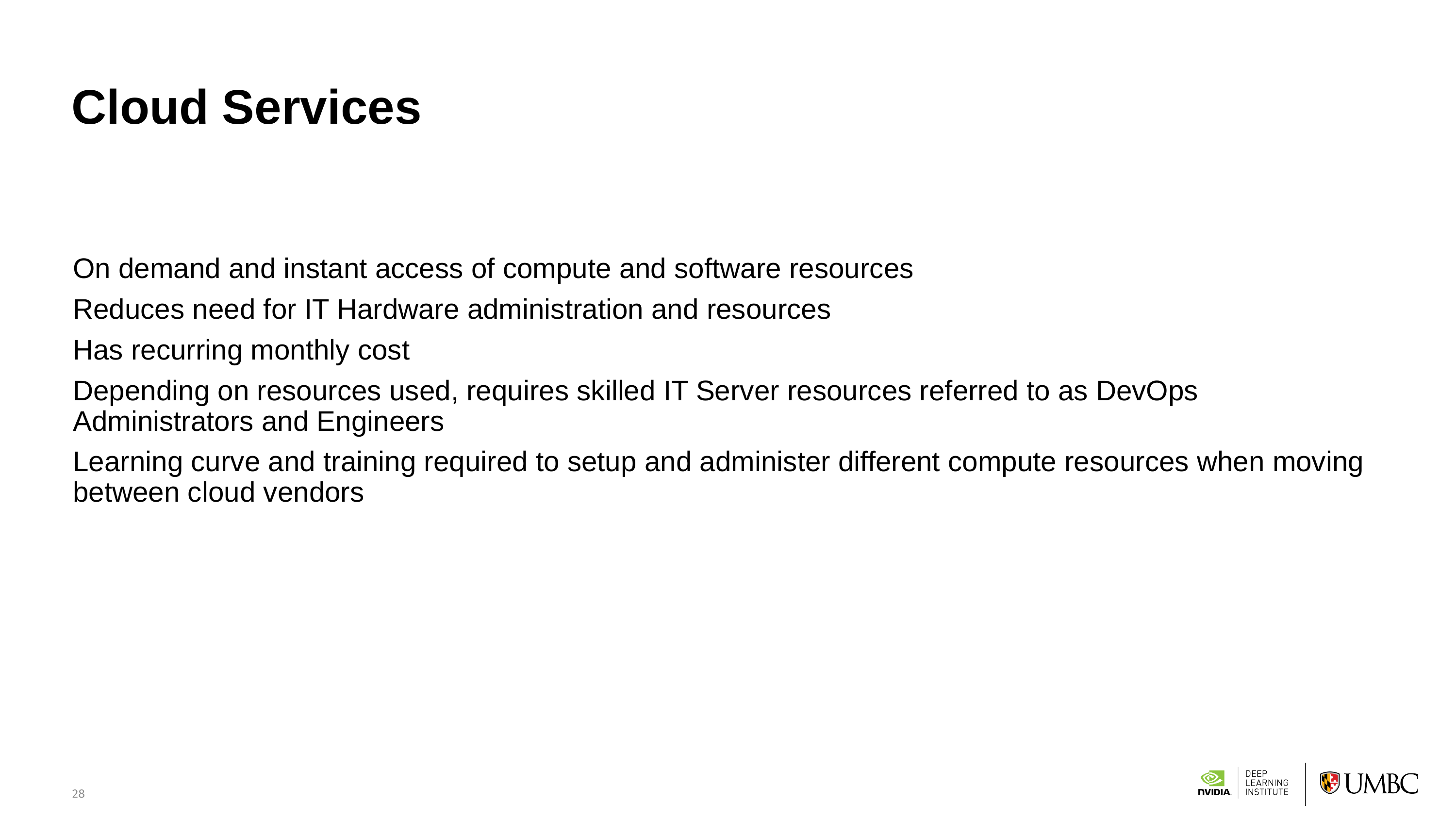

# Cloud Services
On demand and instant access of compute and software resources
Reduces need for IT Hardware administration and resources
Has recurring monthly cost
Depending on resources used, requires skilled IT Server resources referred to as DevOps Administrators and Engineers
Learning curve and training required to setup and administer different compute resources when moving between cloud vendors